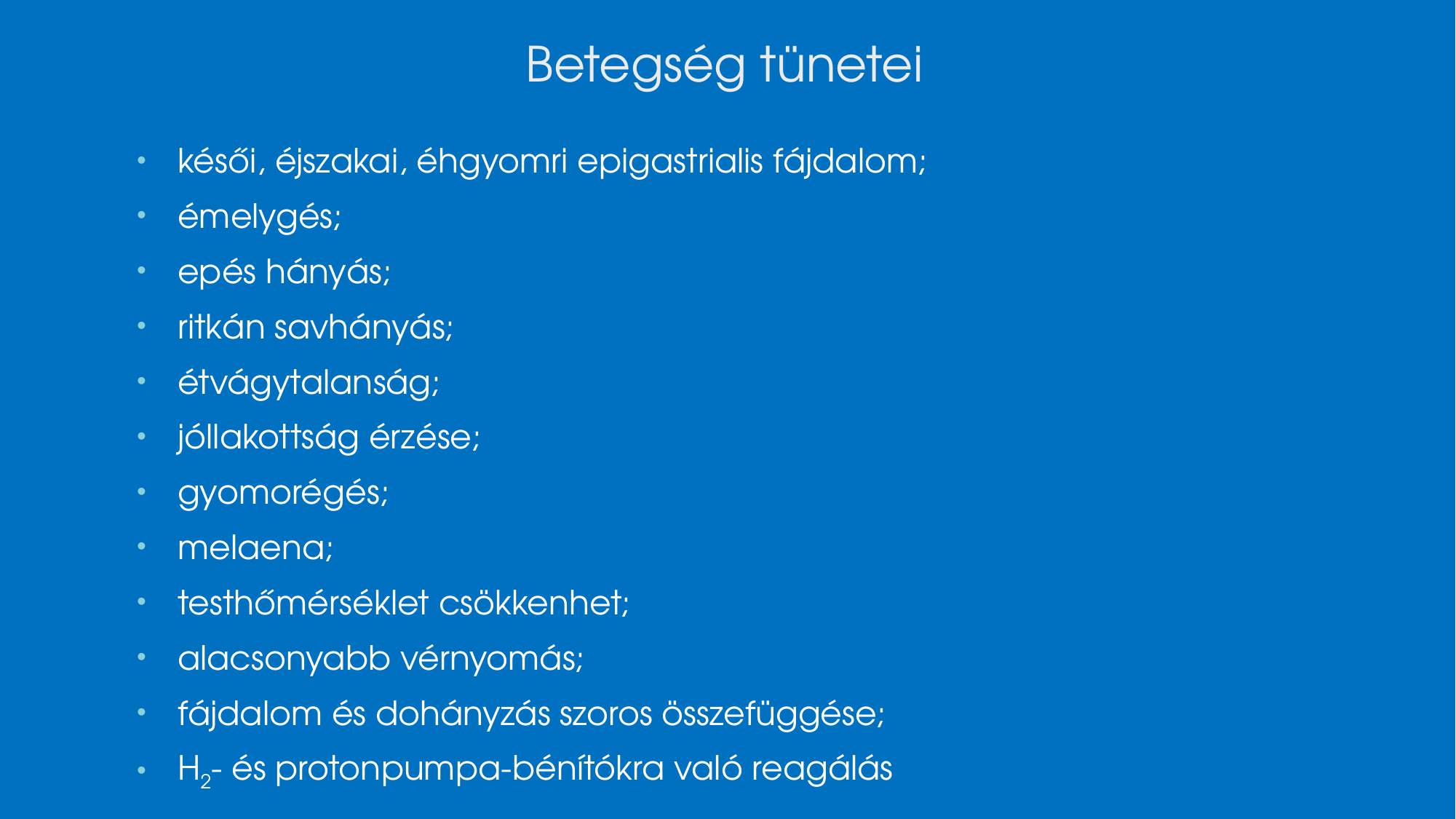

# Betegség tünetei
késői, éjszakai, éhgyomri epigastrialis fájdalom;
émelygés;
epés hányás;
ritkán savhányás;
étvágytalanság;
jóllakottság érzése;
gyomorégés;
melaena;
testhőmérséklet csökkenhet;
alacsonyabb vérnyomás;
fájdalom és dohányzás szoros összefüggése;
H2- és protonpumpa-bénítókra való reagálás